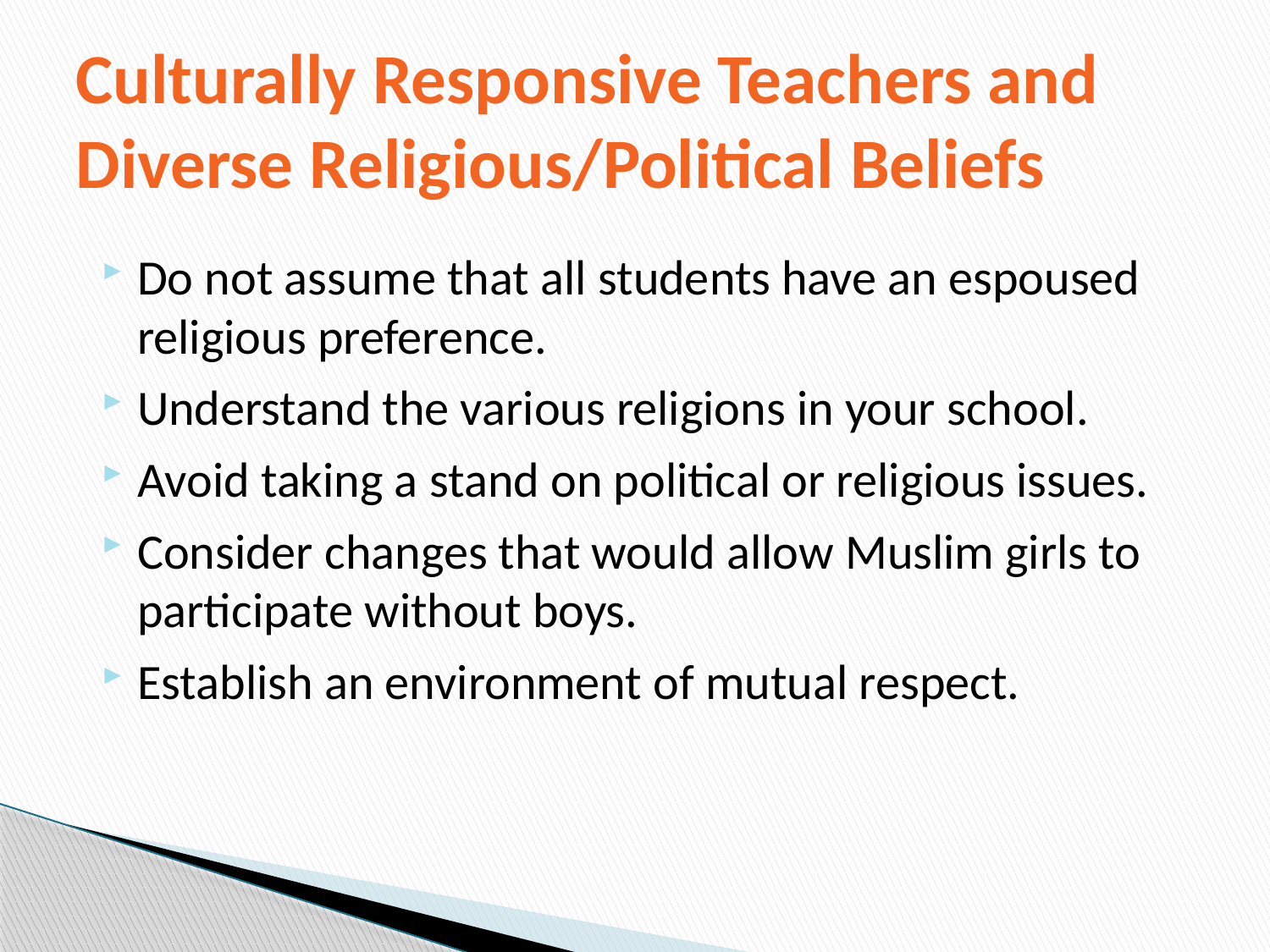

# Culturally Responsive Teachers and Diverse Religious/Political Beliefs
Do not assume that all students have an espoused religious preference.
Understand the various religions in your school.
Avoid taking a stand on political or religious issues.
Consider changes that would allow Muslim girls to participate without boys.
Establish an environment of mutual respect.